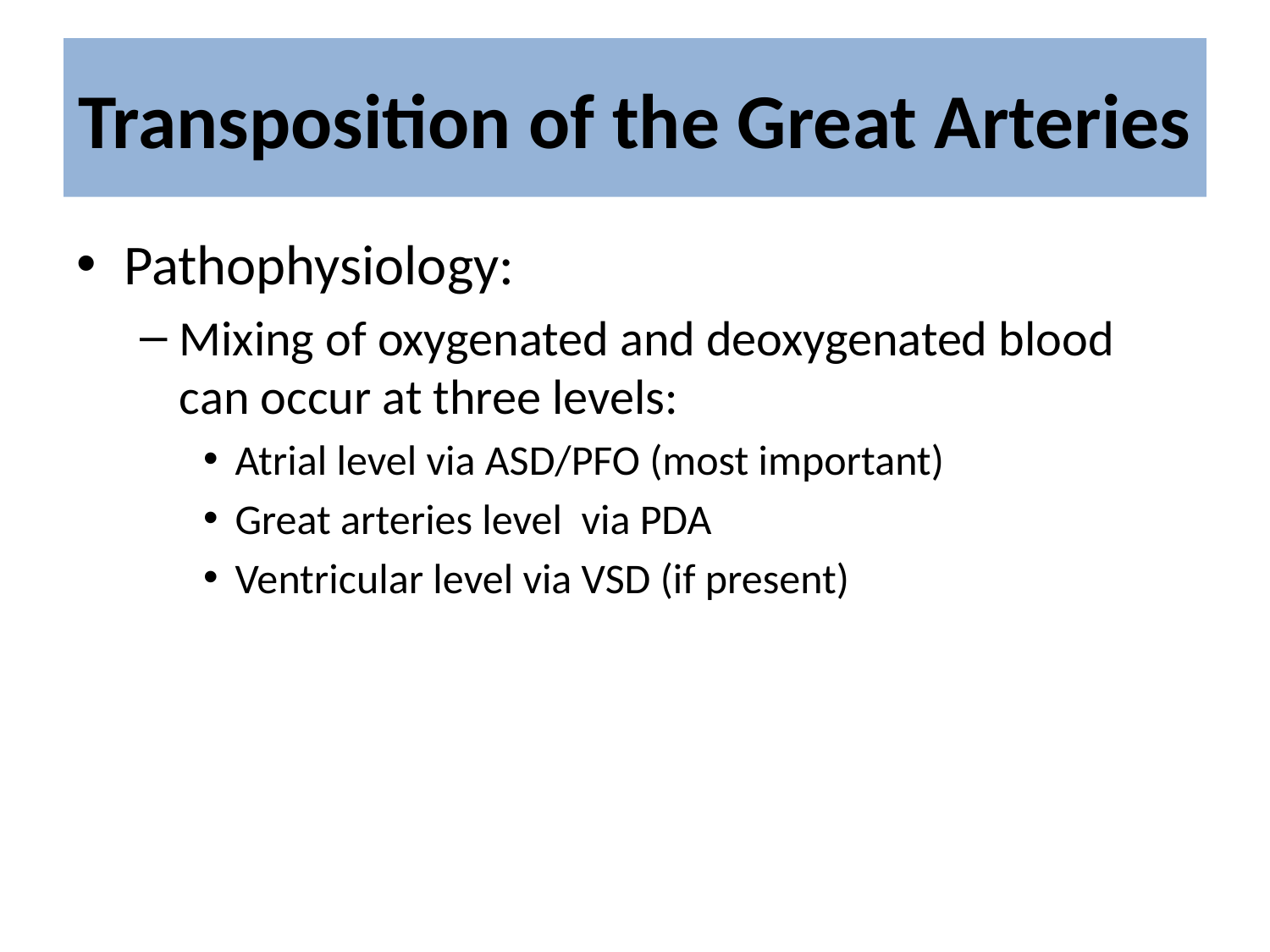

# Transposition of the Great Arteries
Pathophysiology:
Mixing of oxygenated and deoxygenated blood can occur at three levels:
Atrial level via ASD/PFO (most important)
Great arteries level  via PDA
Ventricular level via VSD (if present)